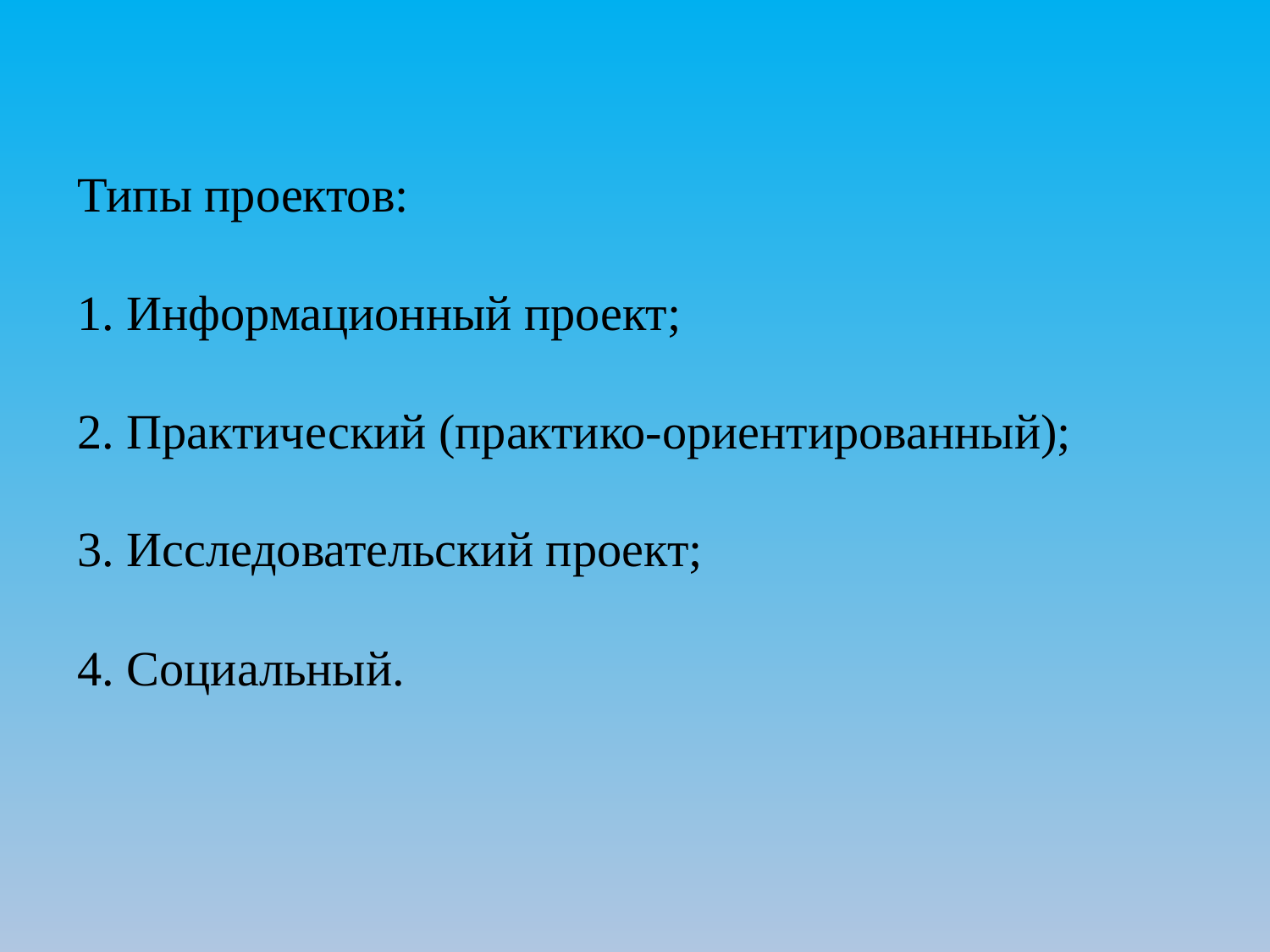

Типы проектов:

1. Информационный проект;

2. Практический (практико-ориентированный);

3. Исследовательский проект;

4. Социальный.